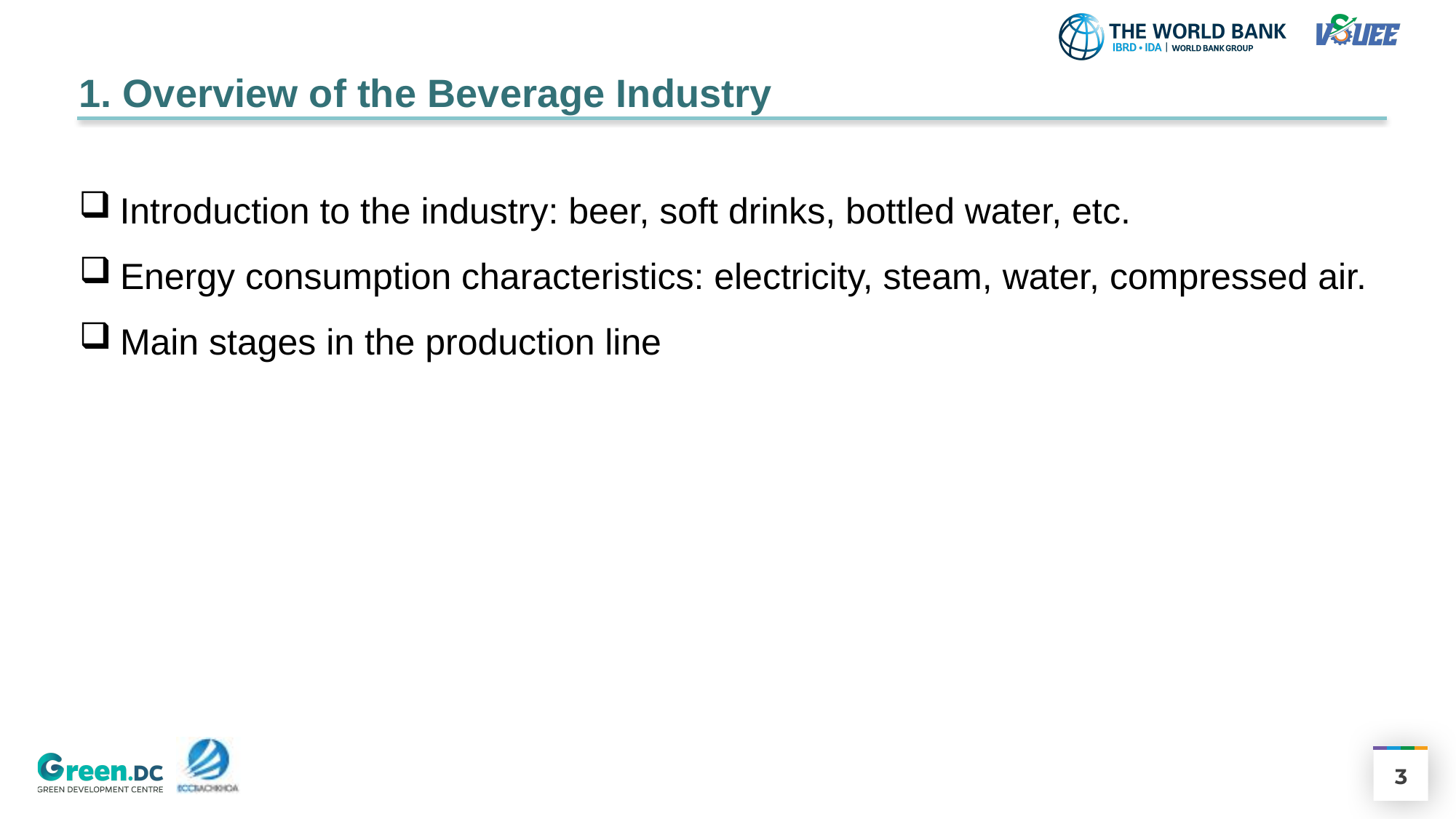

1. Overview of the Beverage Industry
Introduction to the industry: beer, soft drinks, bottled water, etc.
Energy consumption characteristics: electricity, steam, water, compressed air.
Main stages in the production line